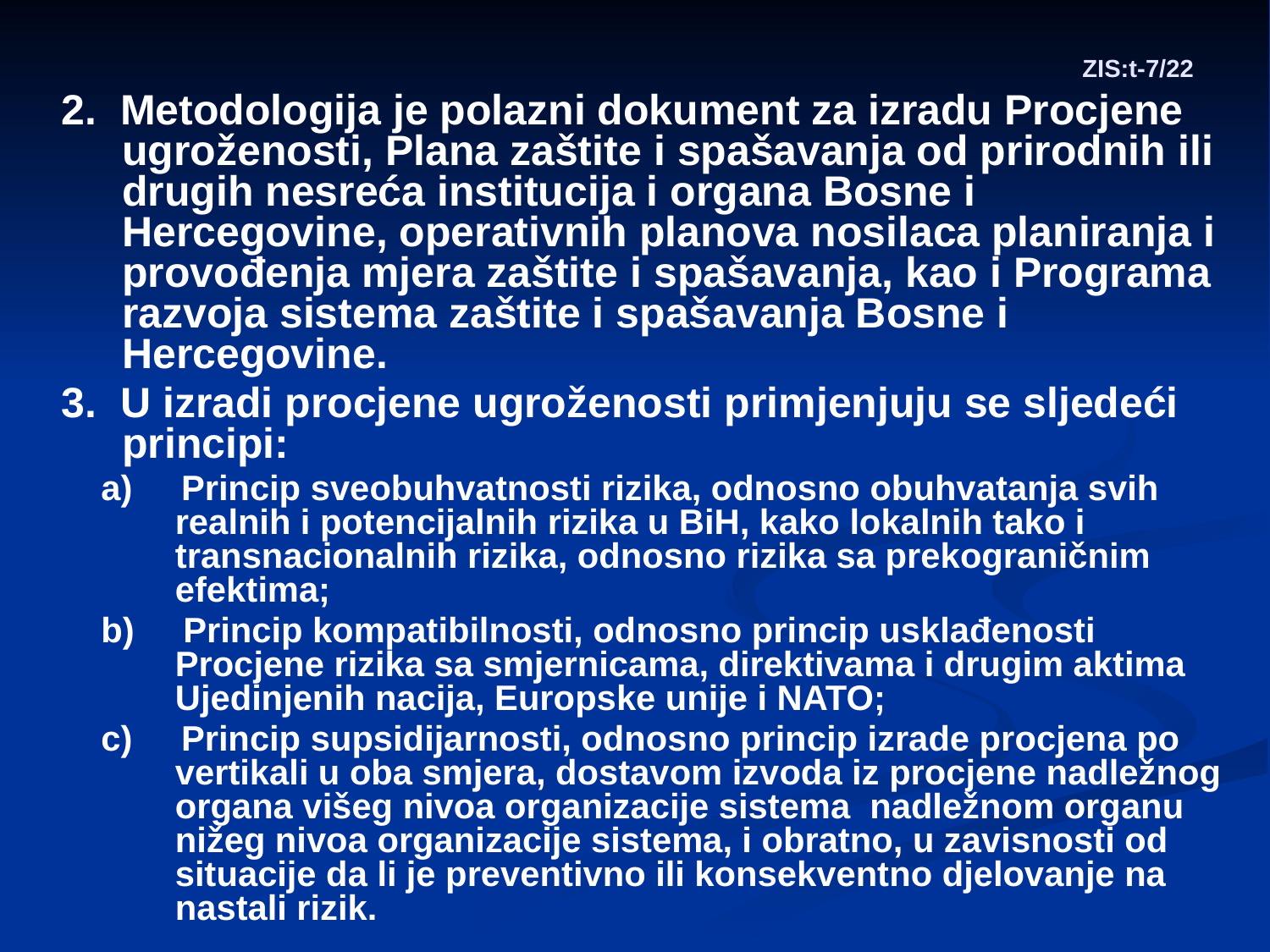

# ZIS:t-7/22
  2.  Metodologija je polazni dokument za izradu Procjene ugroženosti, Plana zaštite i spašavanja od prirodnih ili drugih nesreća institucija i organa Bosne i Hercegovine, operativnih planova nosilaca planiranja i provođenja mjera zaštite i spašavanja, kao i Programa razvoja sistema zaštite i spašavanja Bosne i Hercegovine.
  3.  U izradi procjene ugroženosti primjenjuju se sljedeći principi:
a)     Princip sveobuhvatnosti rizika, odnosno obuhvatanja svih realnih i potencijalnih rizika u BiH, kako lokalnih tako i transnacionalnih rizika, odnosno rizika sa prekograničnim efektima;
b)     Princip kompatibilnosti, odnosno princip usklađenosti Procjene rizika sa smjernicama, direktivama i drugim aktima Ujedinjenih nacija, Europske unije i NATO;
c)     Princip supsidijarnosti, odnosno princip izrade procjena po vertikali u oba smjera, dostavom izvoda iz procjene nadležnog organa višeg nivoa organizacije sistema  nadležnom organu nižeg nivoa organizacije sistema, i obratno, u zavisnosti od situacije da li je preventivno ili konsekventno djelovanje na nastali rizik.